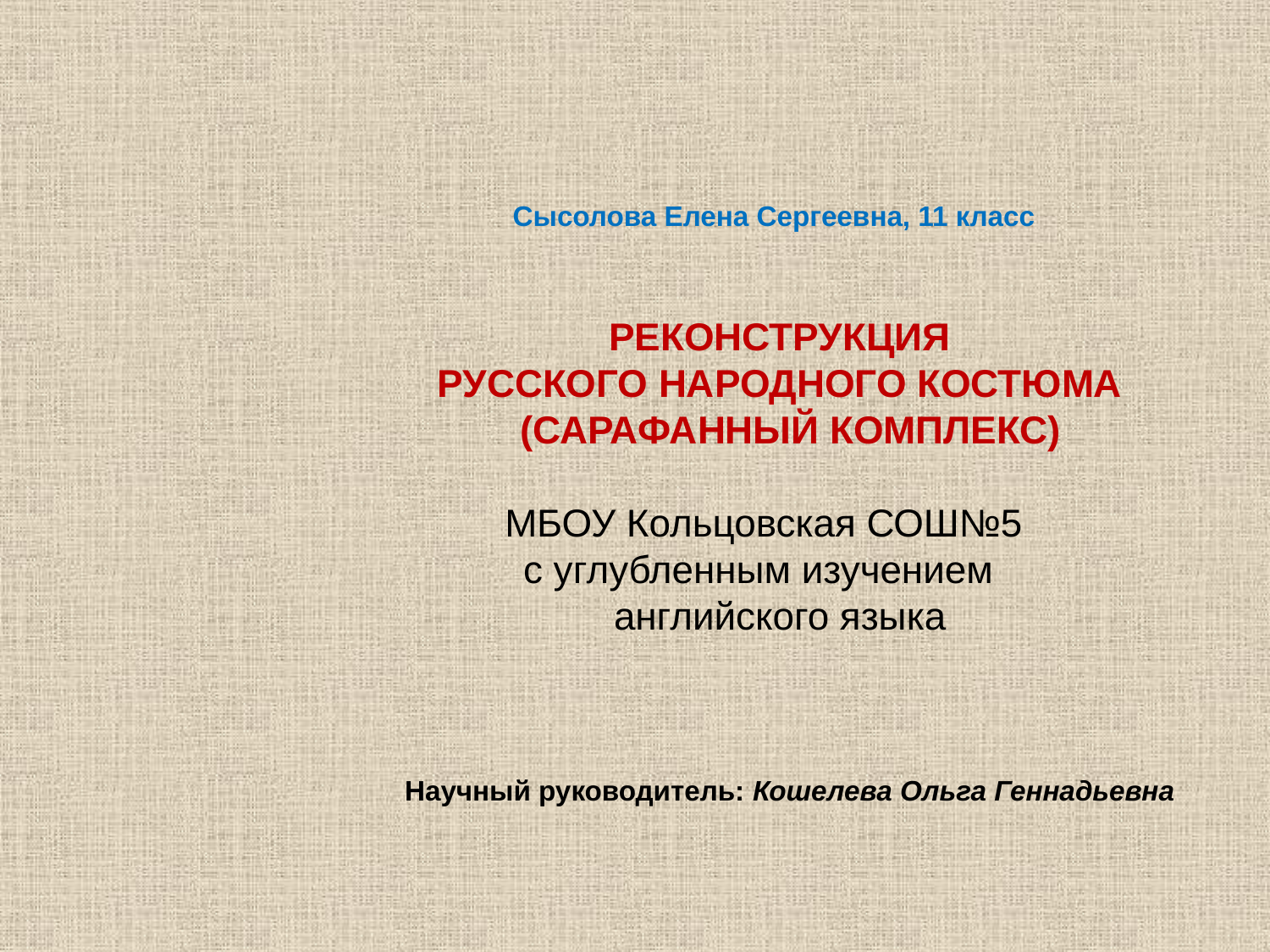

#
                                 Сысолова Елена Сергеевна, 11 класс

                          РЕКОНСТРУКЦИЯ
                         РУССКОГО НАРОДНОГО КОСТЮМА
                           (САРАФАННЫЙ КОМПЛЕКС)

                       МБОУ Кольцовская СОШ№5
                      с углубленным изучением
                         английского языка

                                     Научный руководитель: Кошелева Ольга Геннадьевна